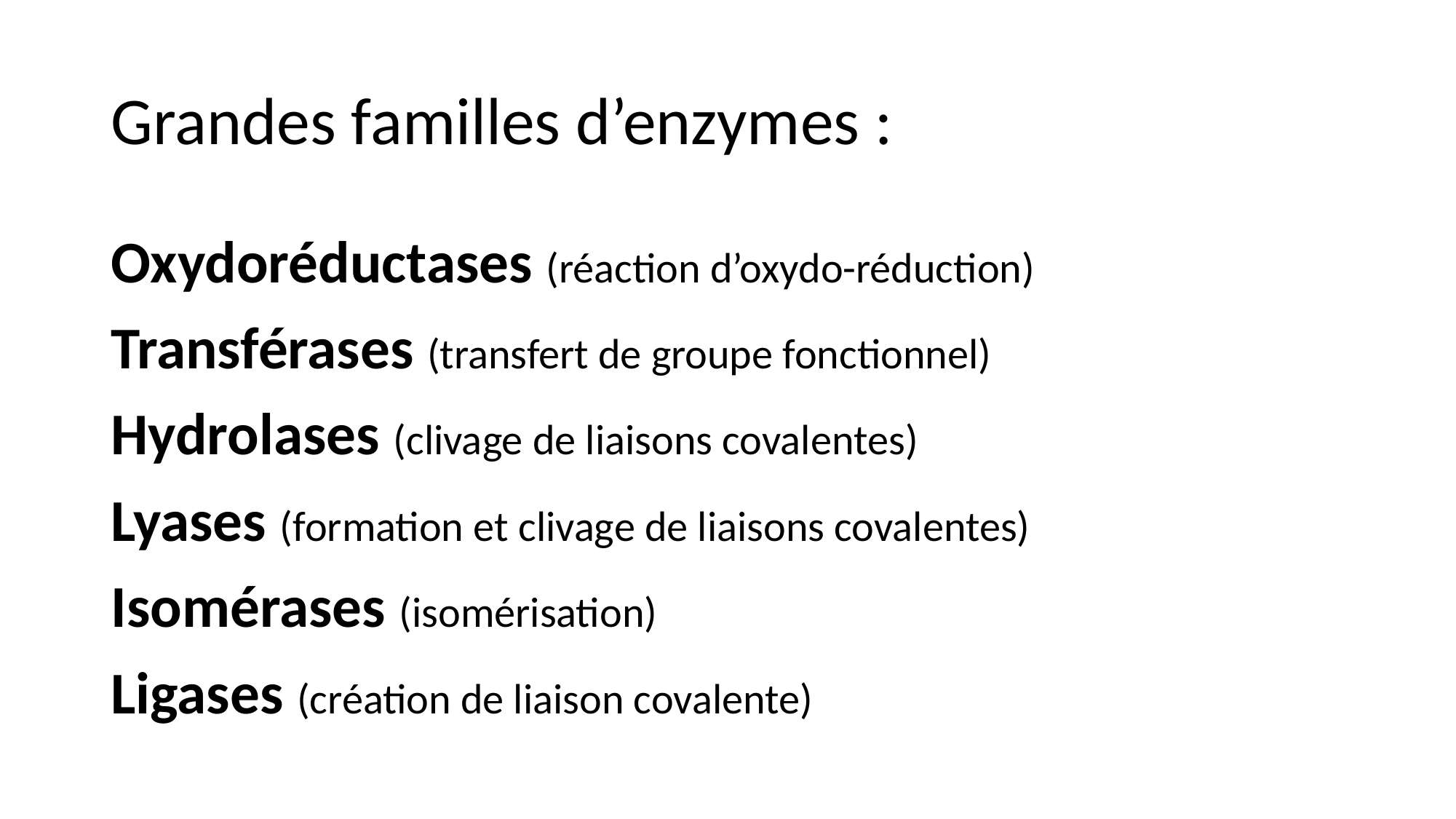

# Grandes familles d’enzymes :
Oxydoréductases (réaction d’oxydo-réduction)
Transférases (transfert de groupe fonctionnel)
Hydrolases (clivage de liaisons covalentes)
Lyases (formation et clivage de liaisons covalentes)
Isomérases (isomérisation)
Ligases (création de liaison covalente)